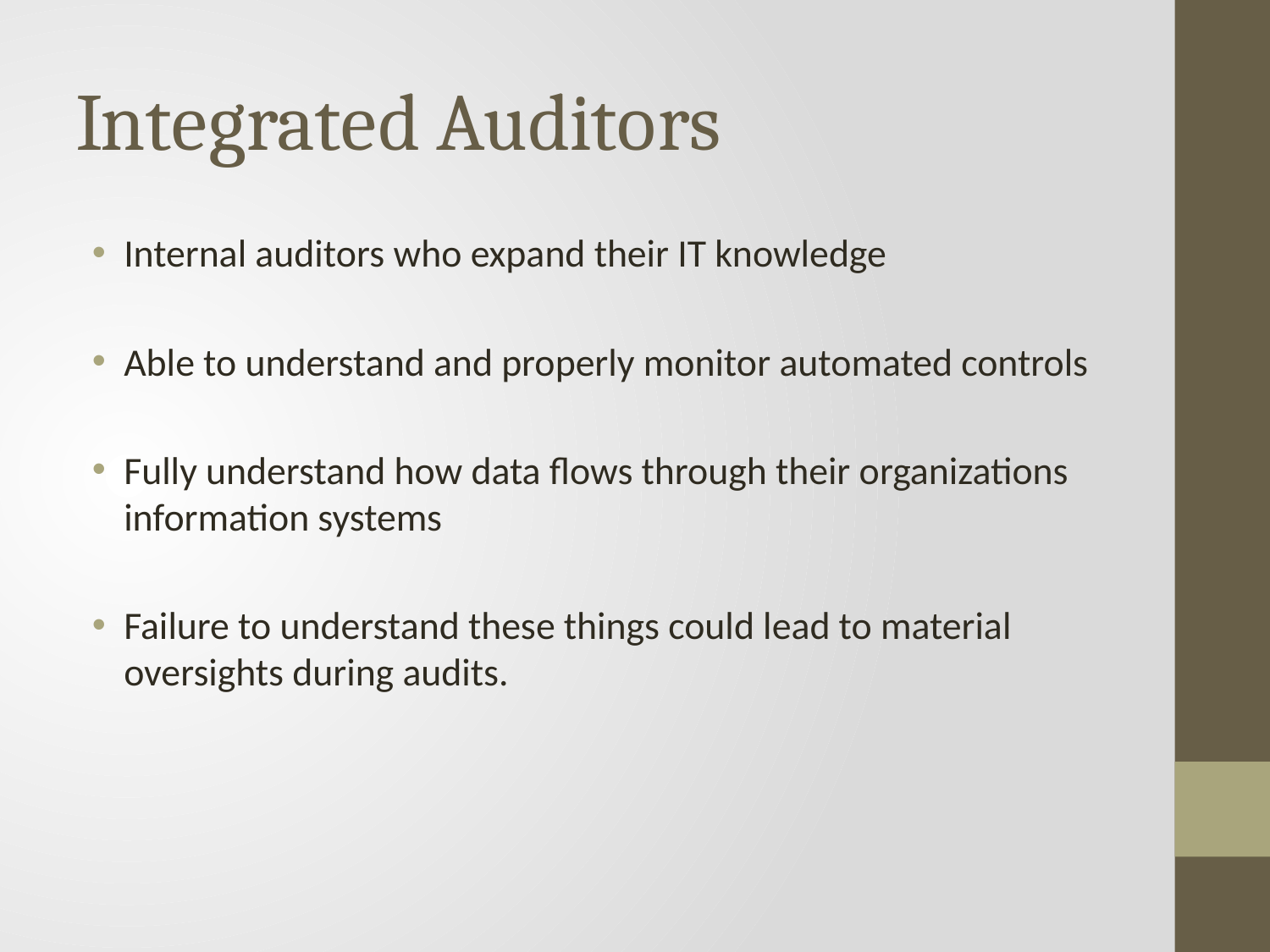

# Integrated Auditors
Internal auditors who expand their IT knowledge

Able to understand and properly monitor automated controls

Fully understand how data flows through their organizations information systems

Failure to understand these things could lead to material oversights during audits.